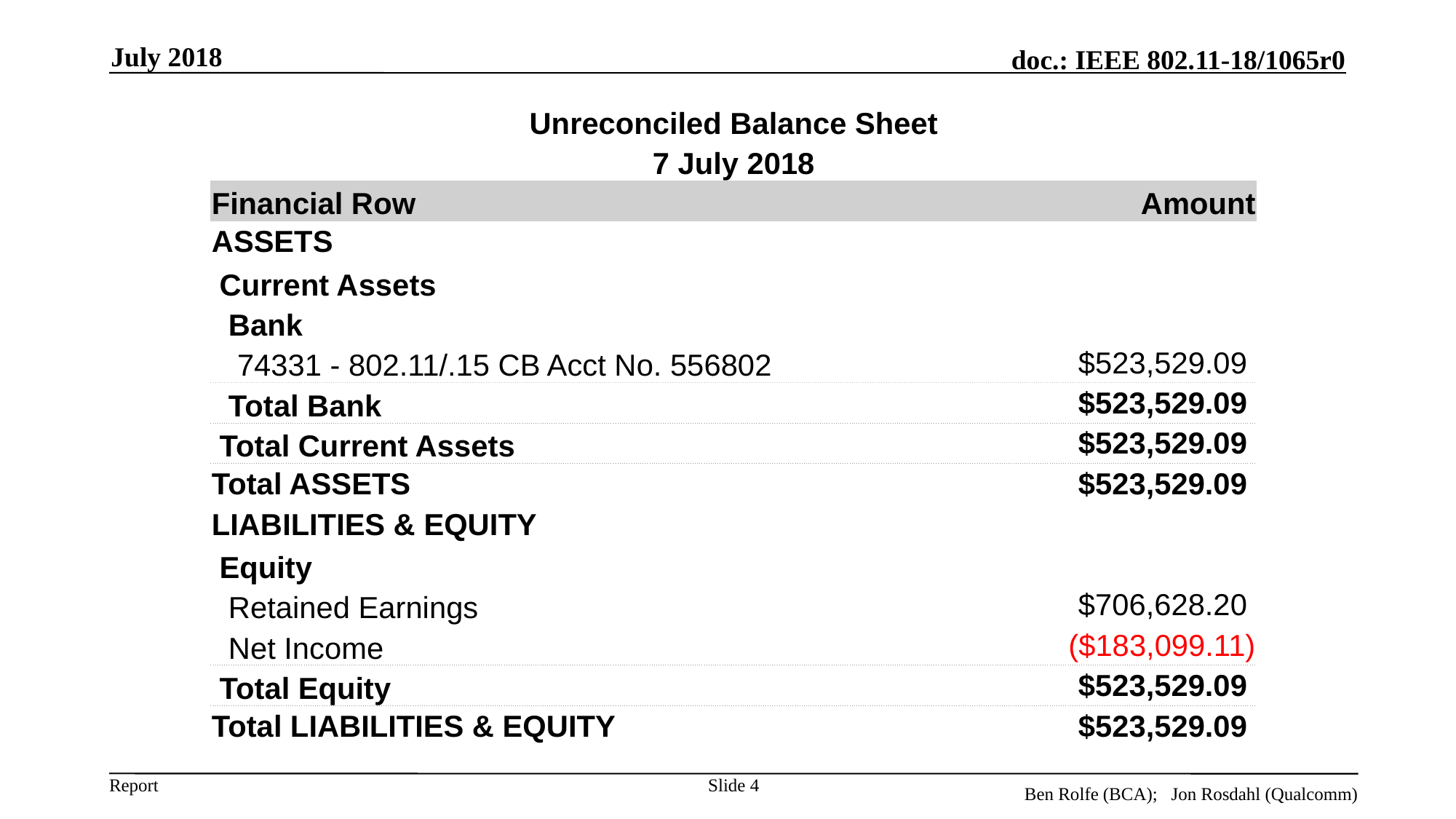

July 2018
| Unreconciled Balance Sheet |  |
| --- | --- |
| 7 July 2018 |  |
| Financial Row | Amount |
| ASSETS |  |
| Current Assets |  |
| Bank |  |
| 74331 - 802.11/.15 CB Acct No. 556802 | $523,529.09 |
| Total Bank | $523,529.09 |
| Total Current Assets | $523,529.09 |
| Total ASSETS | $523,529.09 |
| LIABILITIES & EQUITY |  |
| Equity |  |
| Retained Earnings | $706,628.20 |
| Net Income | ($183,099.11) |
| Total Equity | $523,529.09 |
| Total LIABILITIES & EQUITY | $523,529.09 |
Slide 4
Ben Rolfe (BCA);   Jon Rosdahl (Qualcomm)